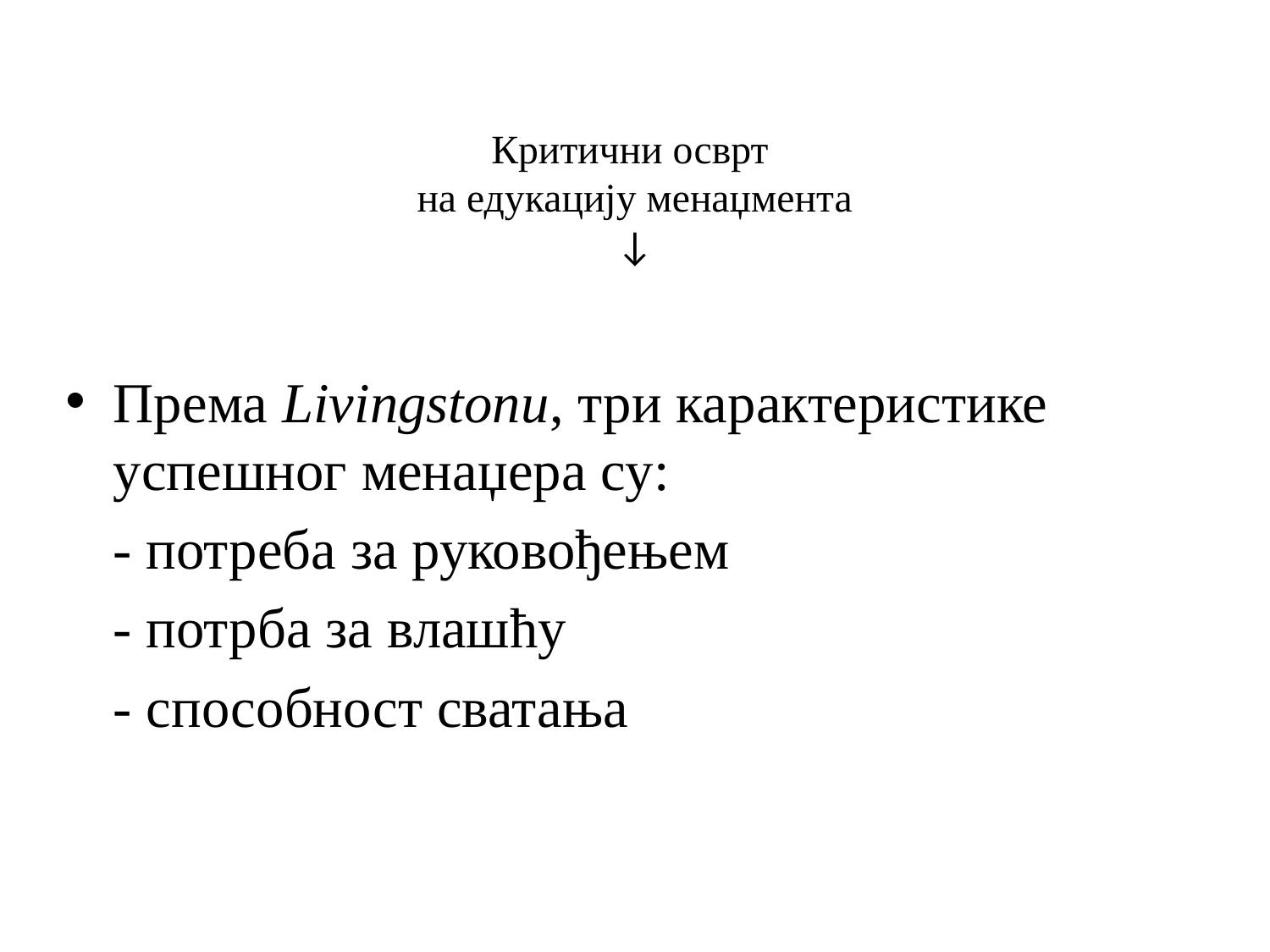

# Критични осврт на едукацију менаџмента ↓
Према Livingstonu, три карактеристике успешног менаџера су:
	- потреба за руковођењем
	- потрба за влашћу
	- способност сватања